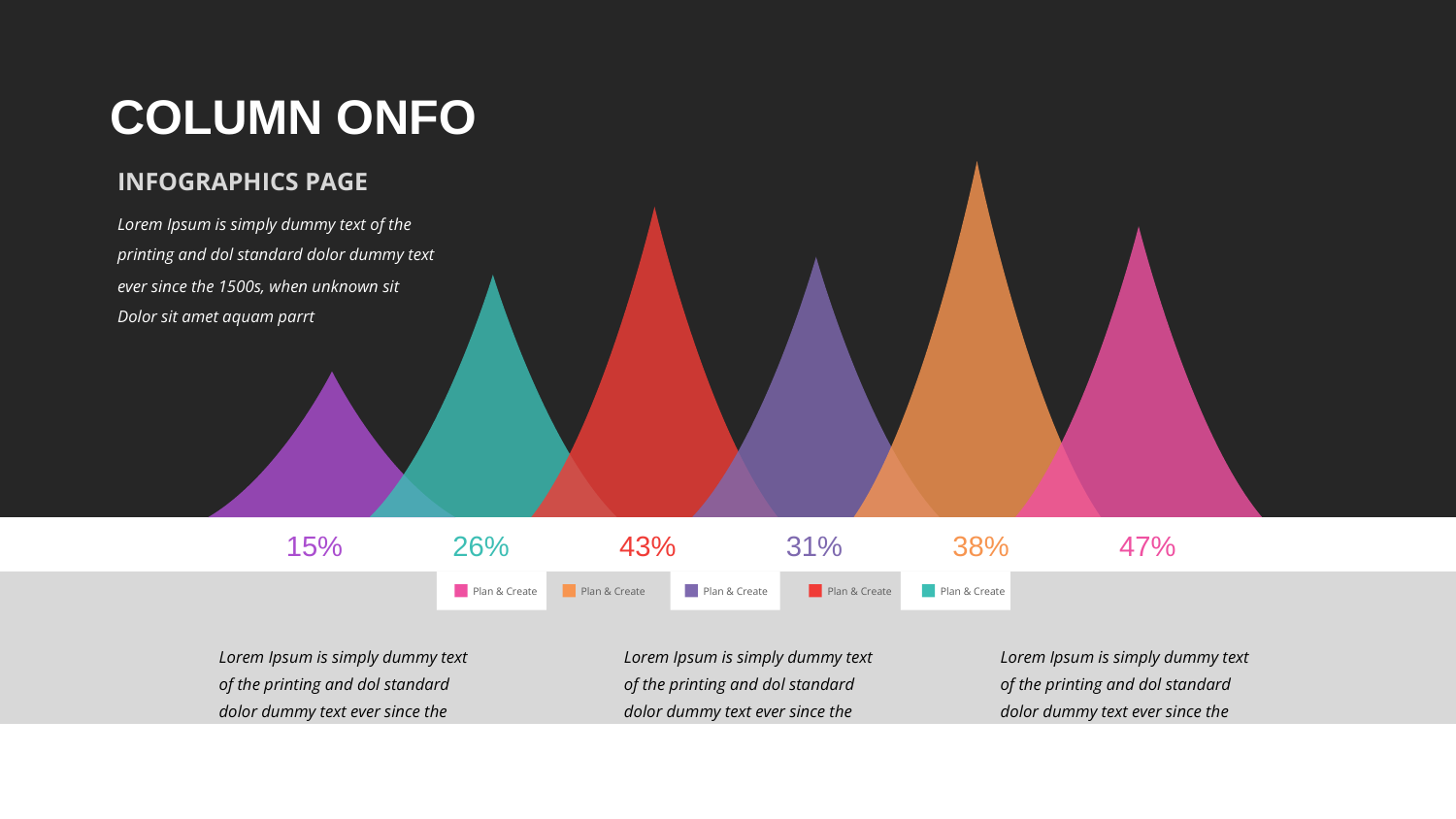

COLUMN ONFO
INFOGRAPHICS PAGE

Lorem Ipsum is simply dummy text of the printing and dol standard dolor dummy text ever since the 1500s, when unknown sit
Dolor sit amet aquam parrt

15%
26%
43%
31%
38%
47%

Plan & Create

Plan & Create

Plan & Create

Plan & Create

Plan & Create

Lorem Ipsum is simply dummy text of the printing and dol standard dolor dummy text ever since the 1500s,
Lorem Ipsum is simply dummy text of the printing and dol standard dolor dummy text ever since the 1500s,
Lorem Ipsum is simply dummy text of the printing and dol standard dolor dummy text ever since the 1500s,